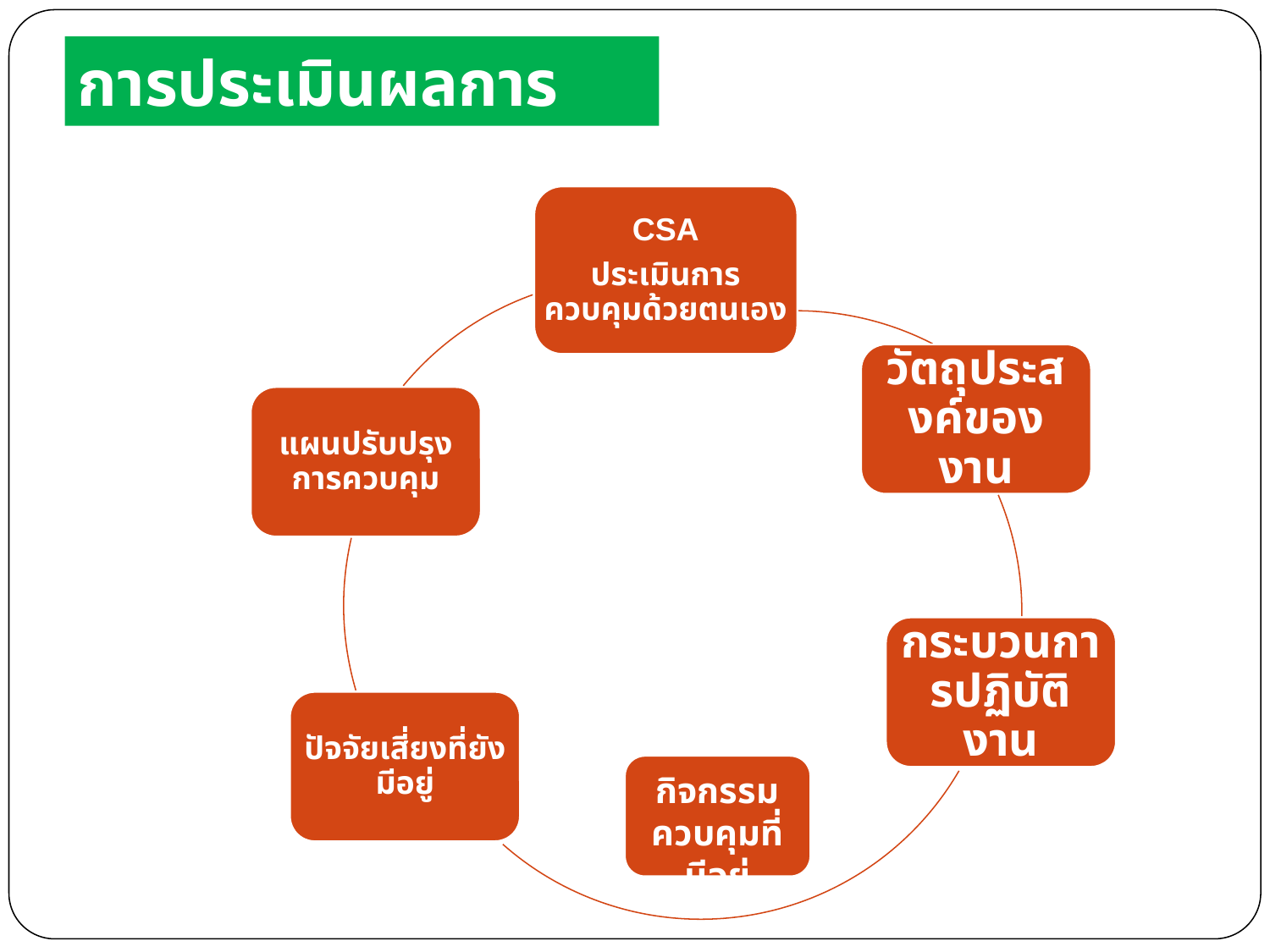

การประเมินผลการควบคุมภายใน

CSA
ประเมินการควบคุมด้วยตนเอง

วัตถุประสงค์ของงาน

แผนปรับปรุงการควบคุม

กระบวนการปฏิบัติงาน

ปัจจัยเสี่ยงที่ยังมีอยู่
กิจกรรมควบคุมที่มีอยู่